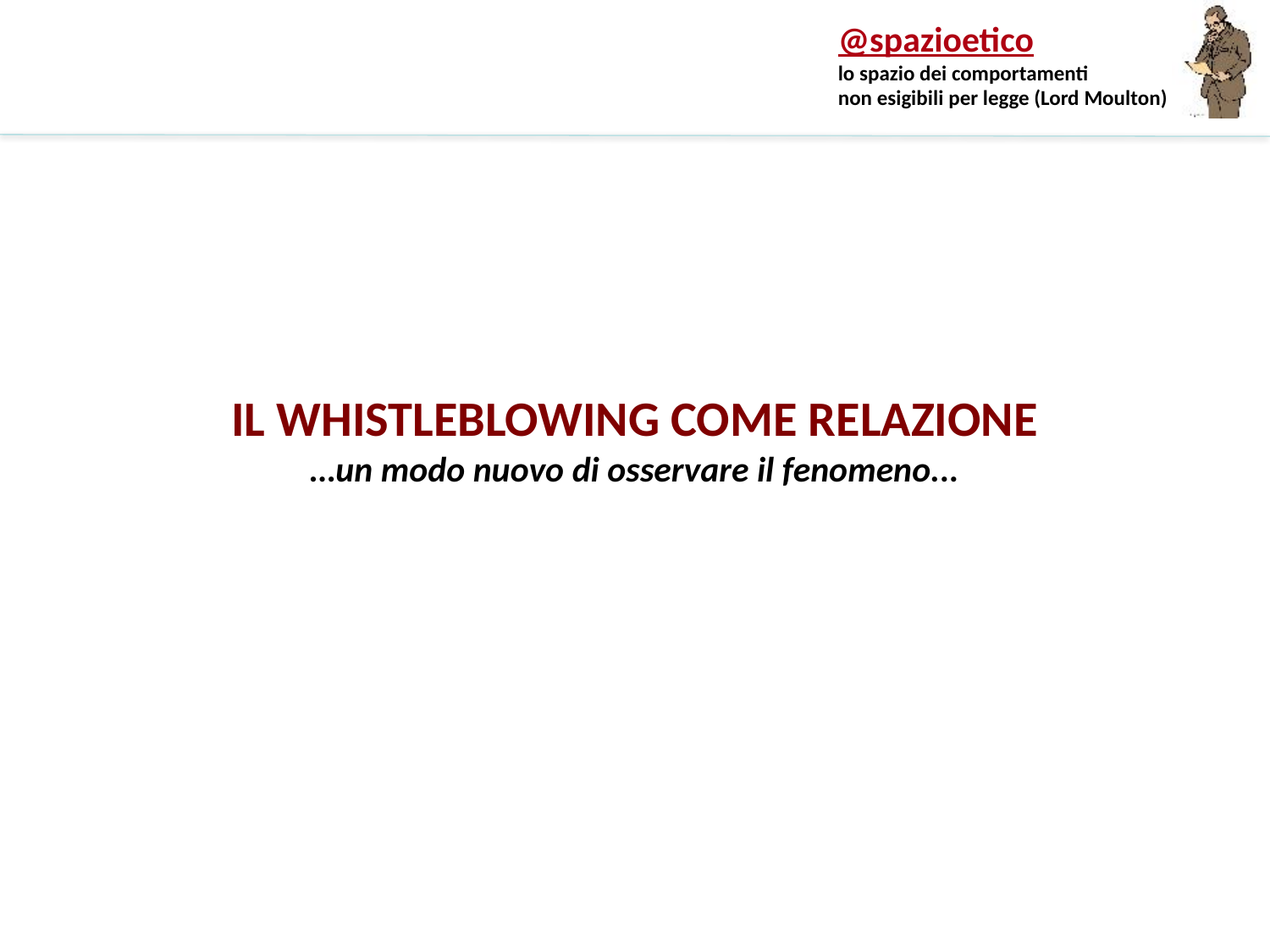

IL WHISTLEBLOWING COME RELAZIONE
…un modo nuovo di osservare il fenomeno...